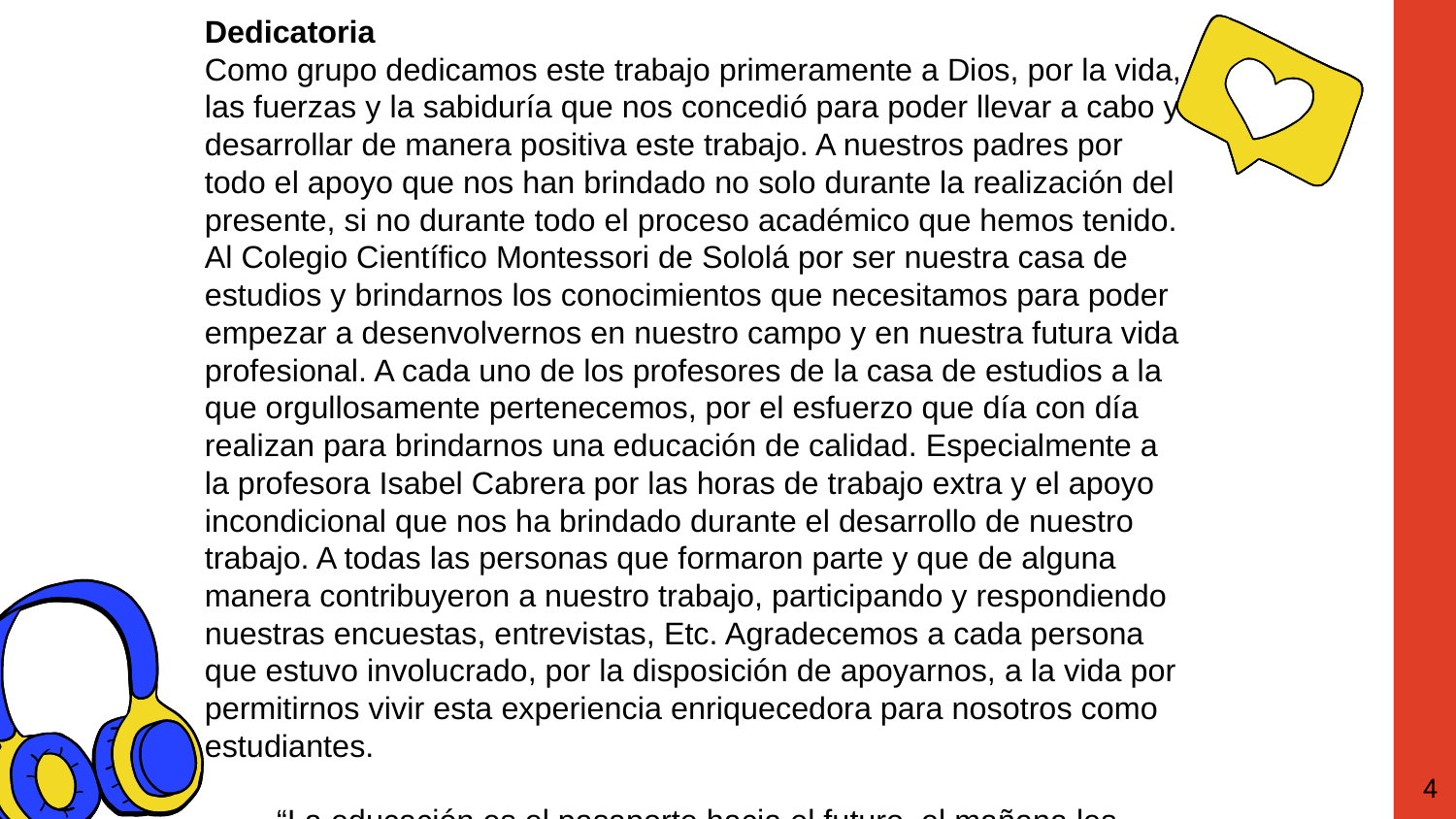

Dedicatoria
Como grupo dedicamos este trabajo primeramente a Dios, por la vida, las fuerzas y la sabiduría que nos concedió para poder llevar a cabo y desarrollar de manera positiva este trabajo. A nuestros padres por todo el apoyo que nos han brindado no solo durante la realización del presente, si no durante todo el proceso académico que hemos tenido. Al Colegio Científico Montessori de Sololá por ser nuestra casa de estudios y brindarnos los conocimientos que necesitamos para poder empezar a desenvolvernos en nuestro campo y en nuestra futura vida profesional. A cada uno de los profesores de la casa de estudios a la que orgullosamente pertenecemos, por el esfuerzo que día con día realizan para brindarnos una educación de calidad. Especialmente a la profesora Isabel Cabrera por las horas de trabajo extra y el apoyo incondicional que nos ha brindado durante el desarrollo de nuestro trabajo. A todas las personas que formaron parte y que de alguna manera contribuyeron a nuestro trabajo, participando y respondiendo nuestras encuestas, entrevistas, Etc. Agradecemos a cada persona que estuvo involucrado, por la disposición de apoyarnos, a la vida por permitirnos vivir esta experiencia enriquecedora para nosotros como estudiantes.

“La educación es el pasaporte hacia el futuro, el mañana les pertenece a aquellas personas que se preparan para el día de hoy”

4